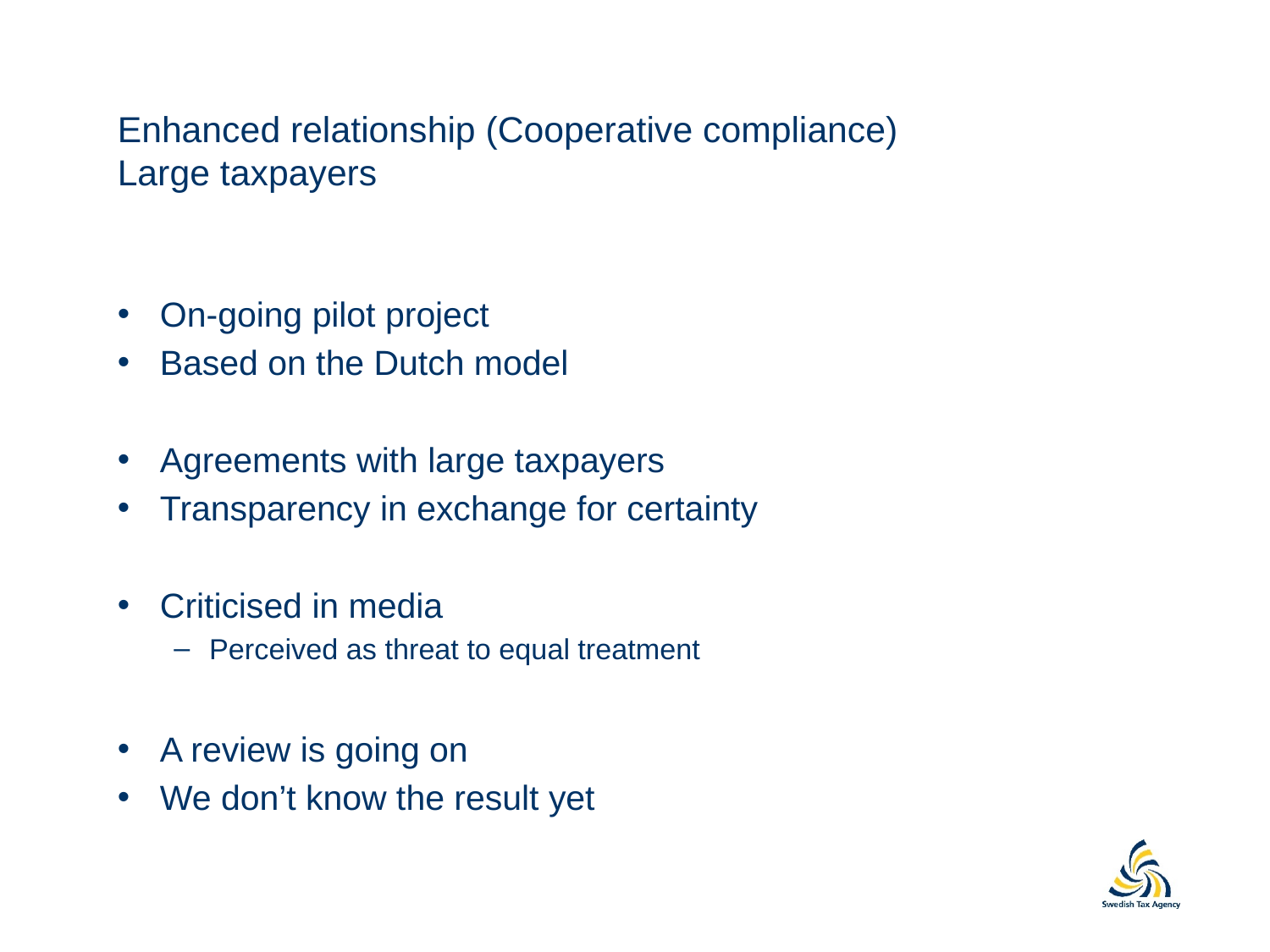

# Enhanced relationship (Cooperative compliance) Large taxpayers
On-going pilot project
Based on the Dutch model

Agreements with large taxpayers
Transparency in exchange for certainty

Criticised in media
Perceived as threat to equal treatment

A review is going on
We don’t know the result yet